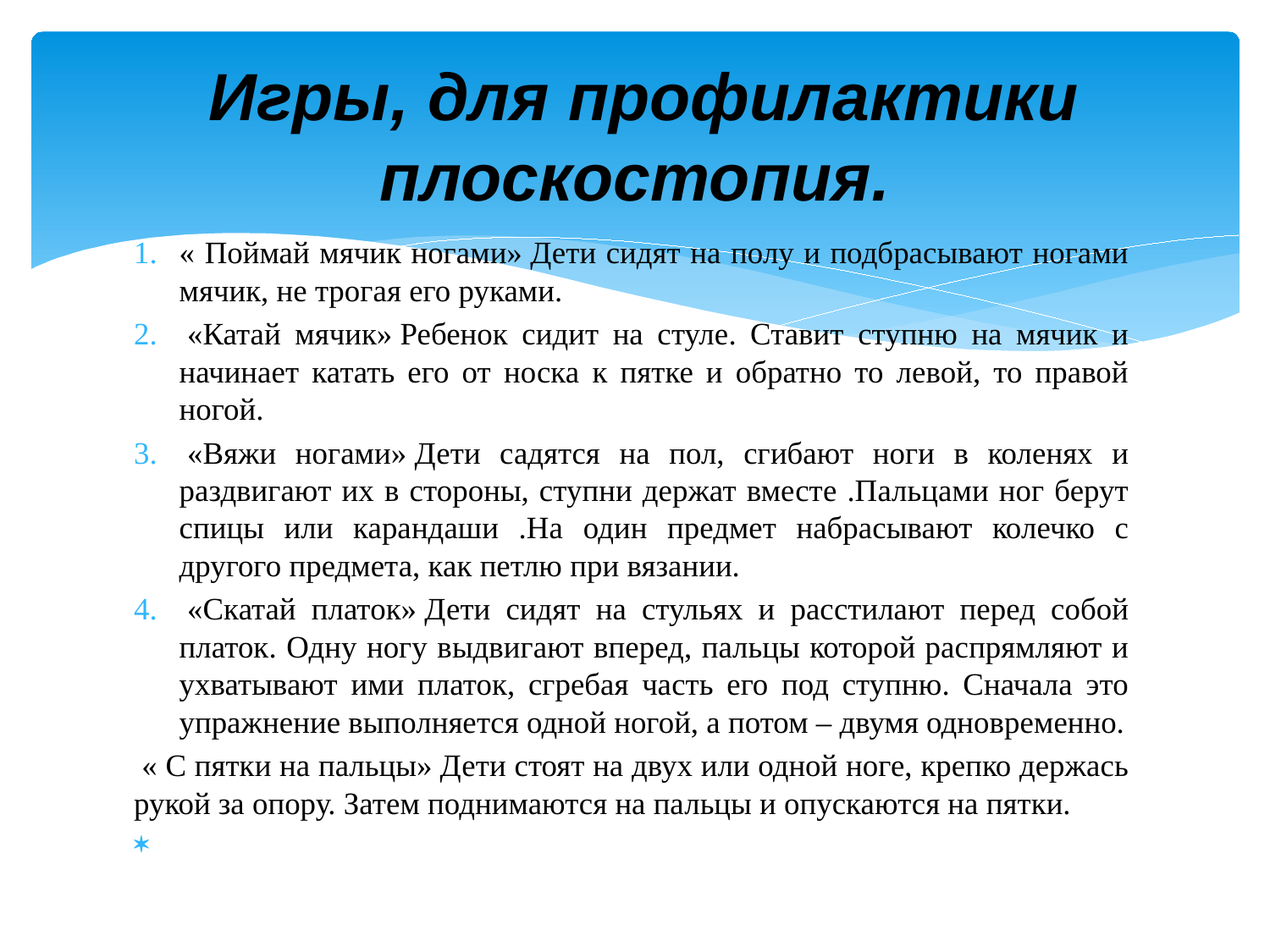

# Игры, для профилактики плоскостопия.
« Поймай мячик ногами» Дети сидят на полу и подбрасывают ногами мячик, не трогая его руками.
 «Катай мячик» Ребенок сидит на стуле. Ставит ступню на мячик и начинает катать его от носка к пятке и обратно то левой, то правой ногой.
 «Вяжи ногами» Дети садятся на пол, сгибают ноги в коленях и раздвигают их в стороны, ступни держат вместе .Пальцами ног берут спицы или карандаши .На один предмет набрасывают колечко с другого предмета, как петлю при вязании.
 «Скатай платок» Дети сидят на стульях и расстилают перед собой платок. Одну ногу выдвигают вперед, пальцы которой распрямляют и ухватывают ими платок, сгребая часть его под ступню. Сначала это упражнение выполняется одной ногой, а потом – двумя одновременно.
 « С пятки на пальцы» Дети стоят на двух или одной ноге, крепко держась рукой за опору. Затем поднимаются на пальцы и опускаются на пятки.